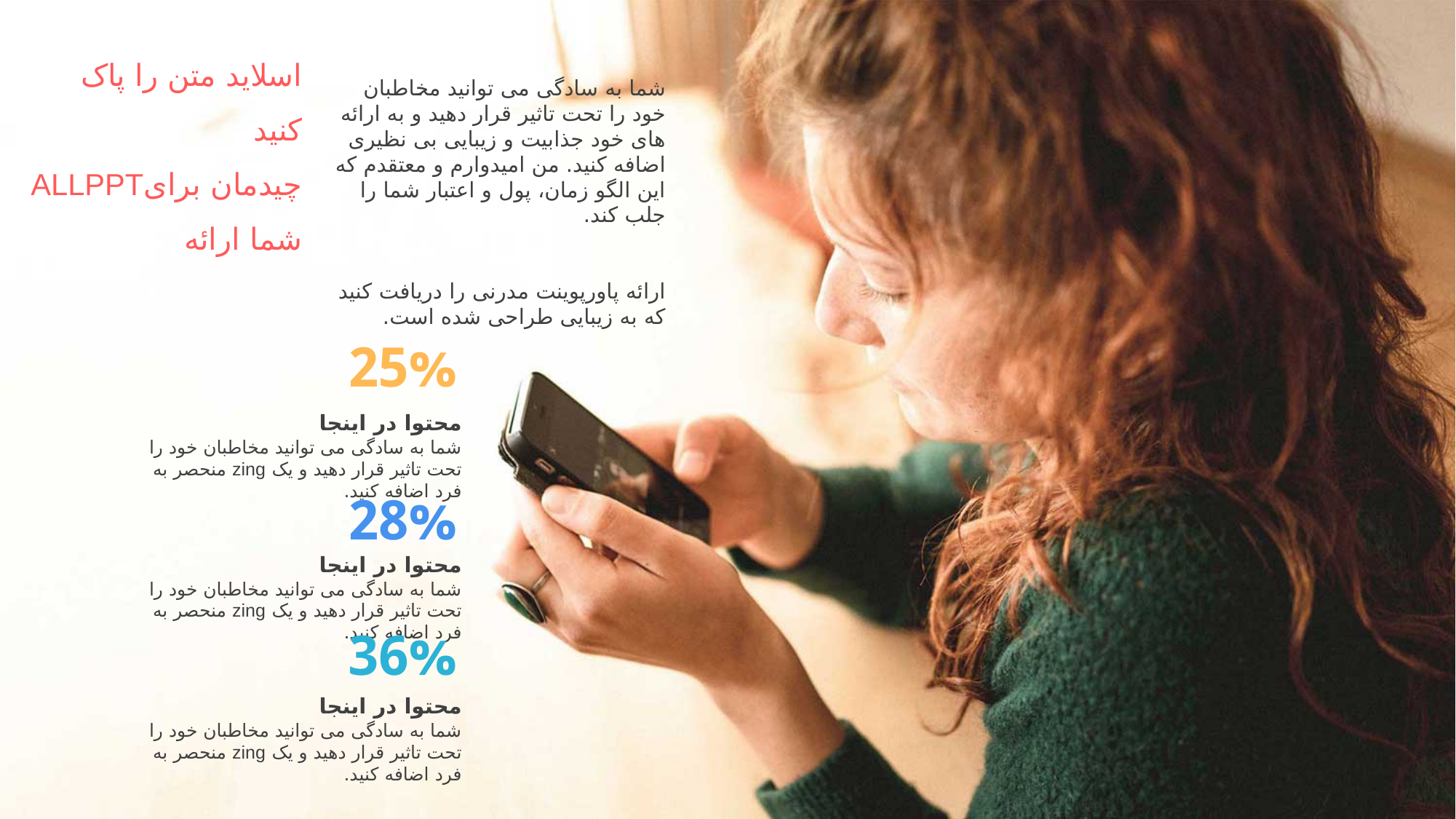

اسلاید متن را پاک کنید
ALLPPTچیدمان برای شما ارائه
شما به سادگی می توانید مخاطبان خود را تحت تاثیر قرار دهید و به ارائه های خود جذابیت و زیبایی بی نظیری اضافه کنید. من امیدوارم و معتقدم که این الگو زمان، پول و اعتبار شما را جلب کند.

ارائه پاورپوینت مدرنی را دریافت کنید که به زیبایی طراحی شده است.
25%
محتوا در اینجا
شما به سادگی می توانید مخاطبان خود را تحت تاثیر قرار دهید و یک zing منحصر به فرد اضافه کنید.
28%
محتوا در اینجا
شما به سادگی می توانید مخاطبان خود را تحت تاثیر قرار دهید و یک zing منحصر به فرد اضافه کنید.
36%
محتوا در اینجا
شما به سادگی می توانید مخاطبان خود را تحت تاثیر قرار دهید و یک zing منحصر به فرد اضافه کنید.